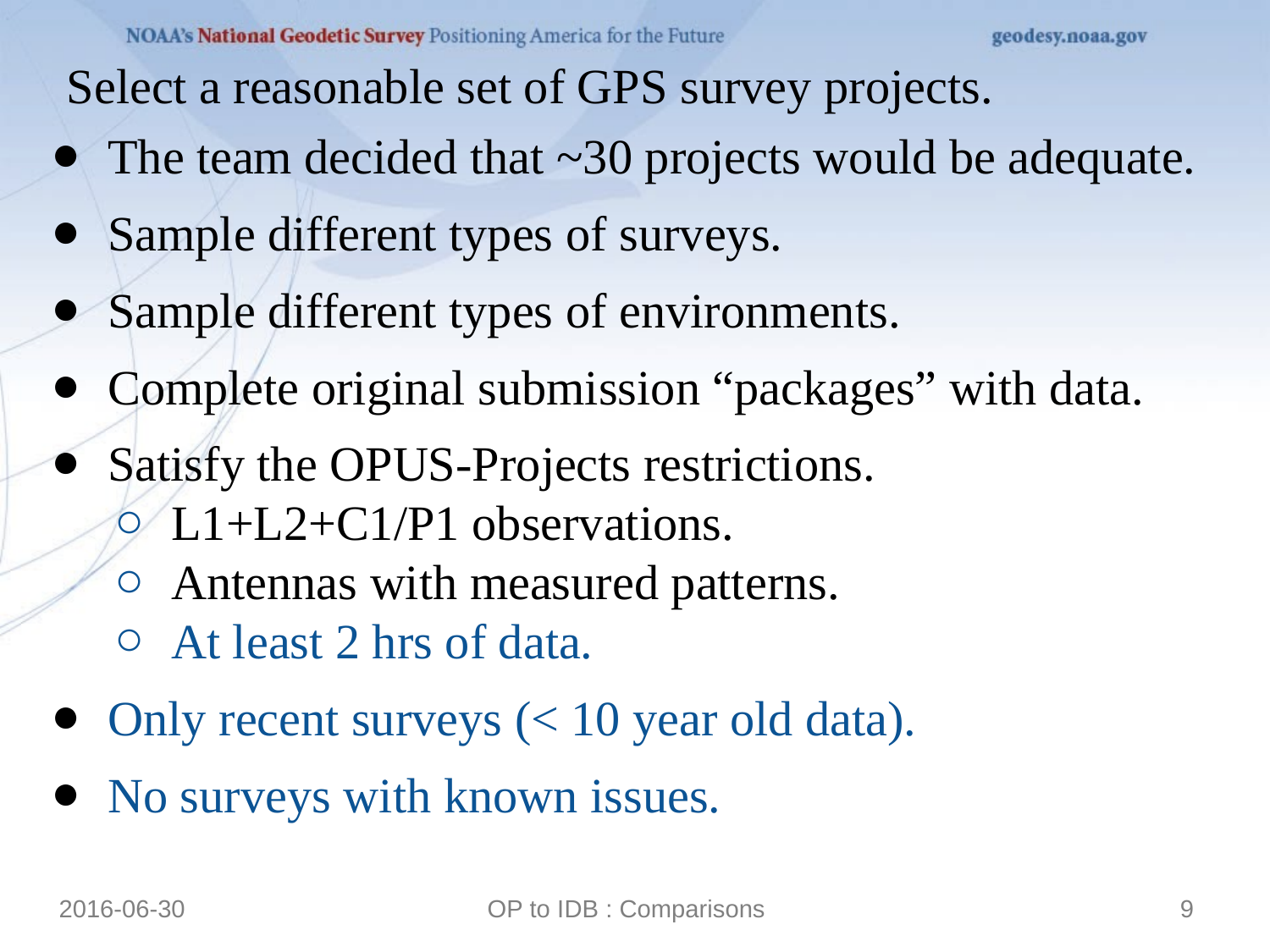

Select a reasonable set of GPS survey projects.
The team decided that ~30 projects would be adequate.
Sample different types of surveys.
Sample different types of environments.
Complete original submission “packages” with data.
Satisfy the OPUS-Projects restrictions.
L1+L2+C1/P1 observations.
Antennas with measured patterns.
At least 2 hrs of data.
Only recent surveys (< 10 year old data).
No surveys with known issues.
2016-06-30
OP to IDB : Comparisons
9